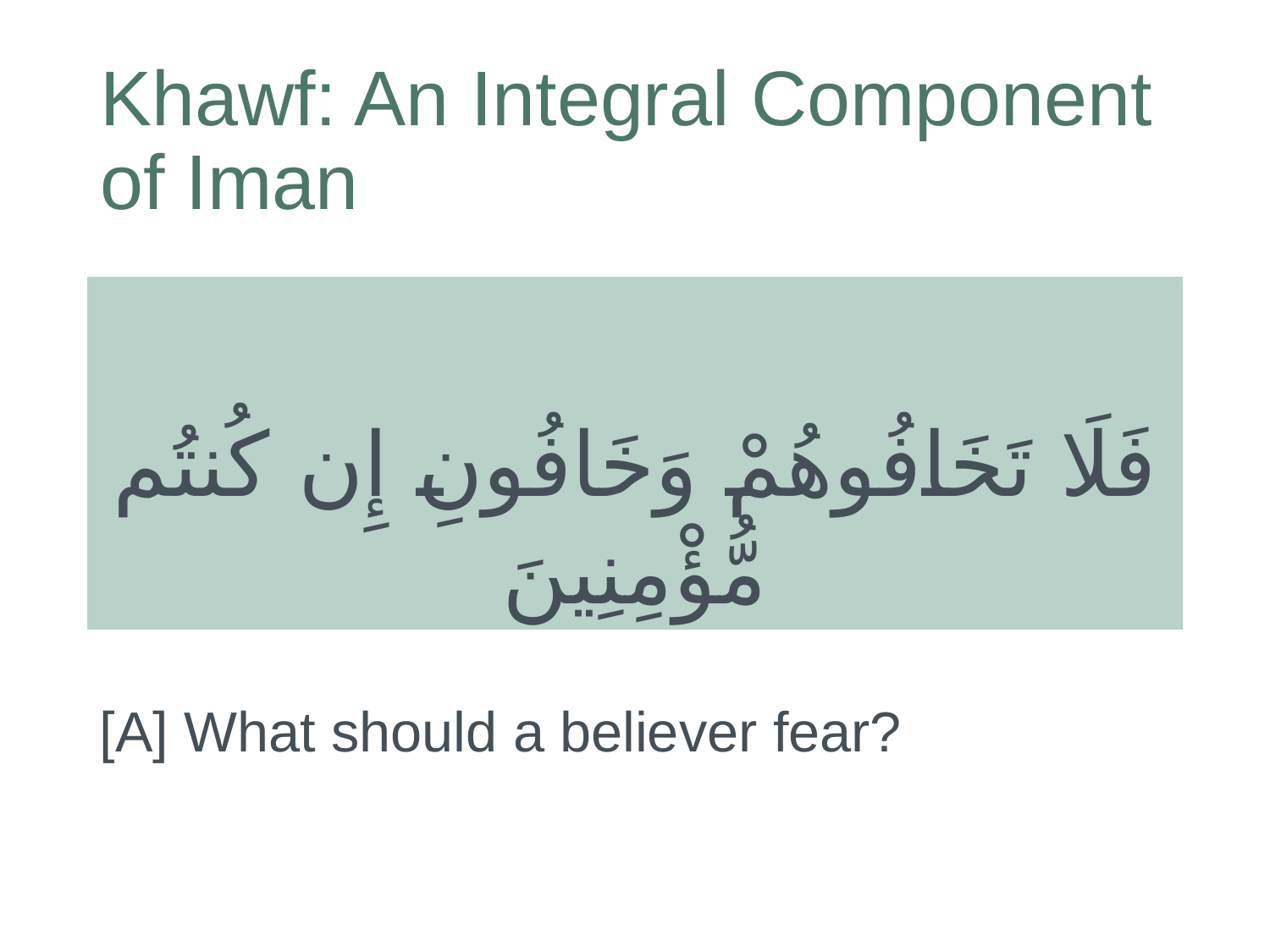

# Khawf: An Integral Component of Iman

فَلَا تَخَافُوهُمْ وَخَافُونِ إِن كُنتُم مُّؤْمِنِينَ

[A] What should a believer fear?